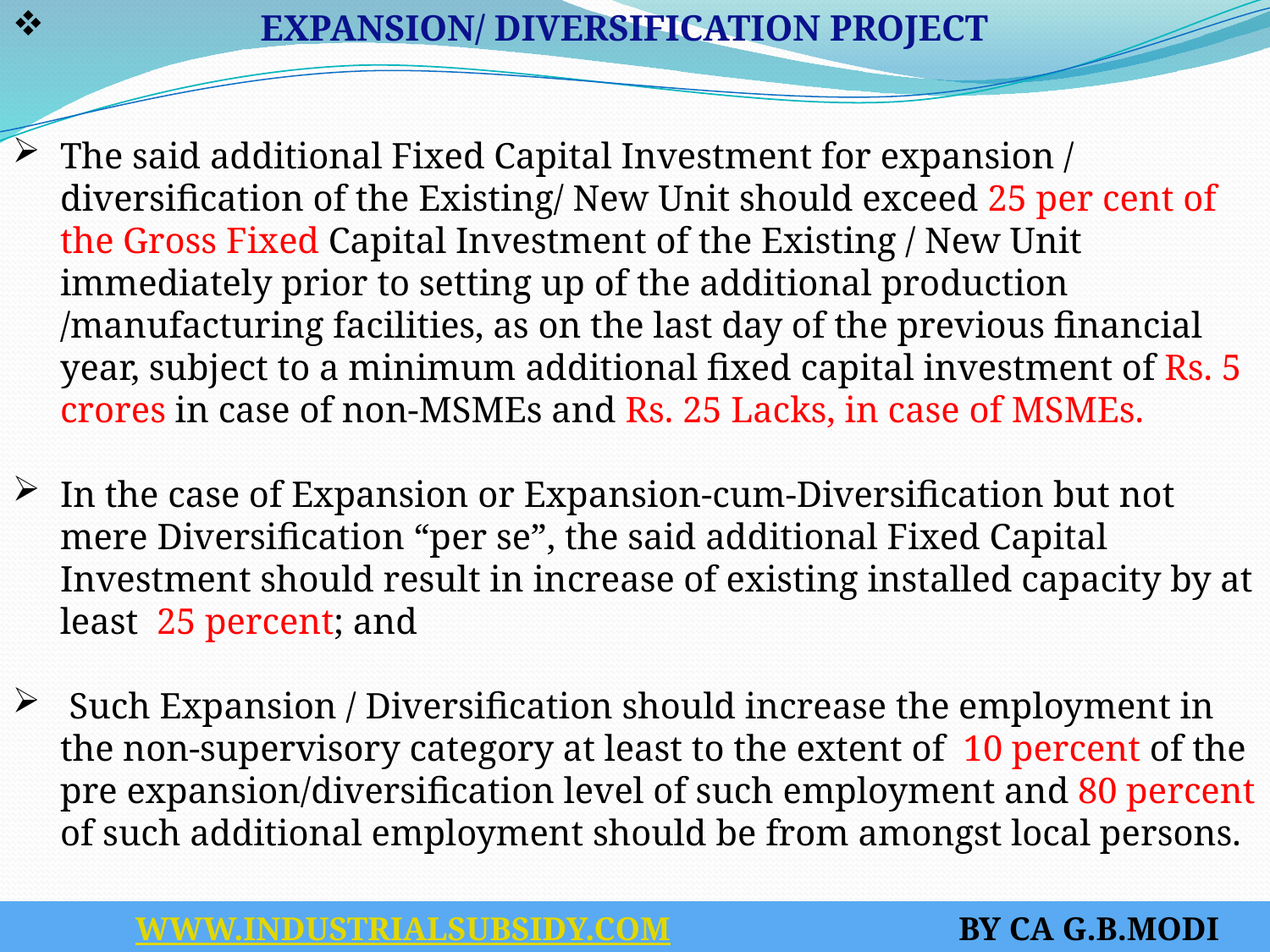

EXPANSION/ DIVERSIFICATION PROJECT

The said additional Fixed Capital Investment for expansion / diversification of the Existing/ New Unit should exceed 25 per cent of the Gross Fixed Capital Investment of the Existing / New Unit immediately prior to setting up of the additional production /manufacturing facilities, as on the last day of the previous financial year, subject to a minimum additional fixed capital investment of Rs. 5 crores in case of non-MSMEs and Rs. 25 Lacks, in case of MSMEs.

In the case of Expansion or Expansion-cum-Diversification but not mere Diversification “per se”, the said additional Fixed Capital Investment should result in increase of existing installed capacity by at least  25 percent; and

 Such Expansion / Diversification should increase the employment in the non-supervisory category at least to the extent of  10 percent of the pre expansion/diversification level of such employment and 80 percent of such additional employment should be from amongst local persons.

 WWW.INDUSTRIALSUBSIDY.COM                                   BY CA G.B.MODI